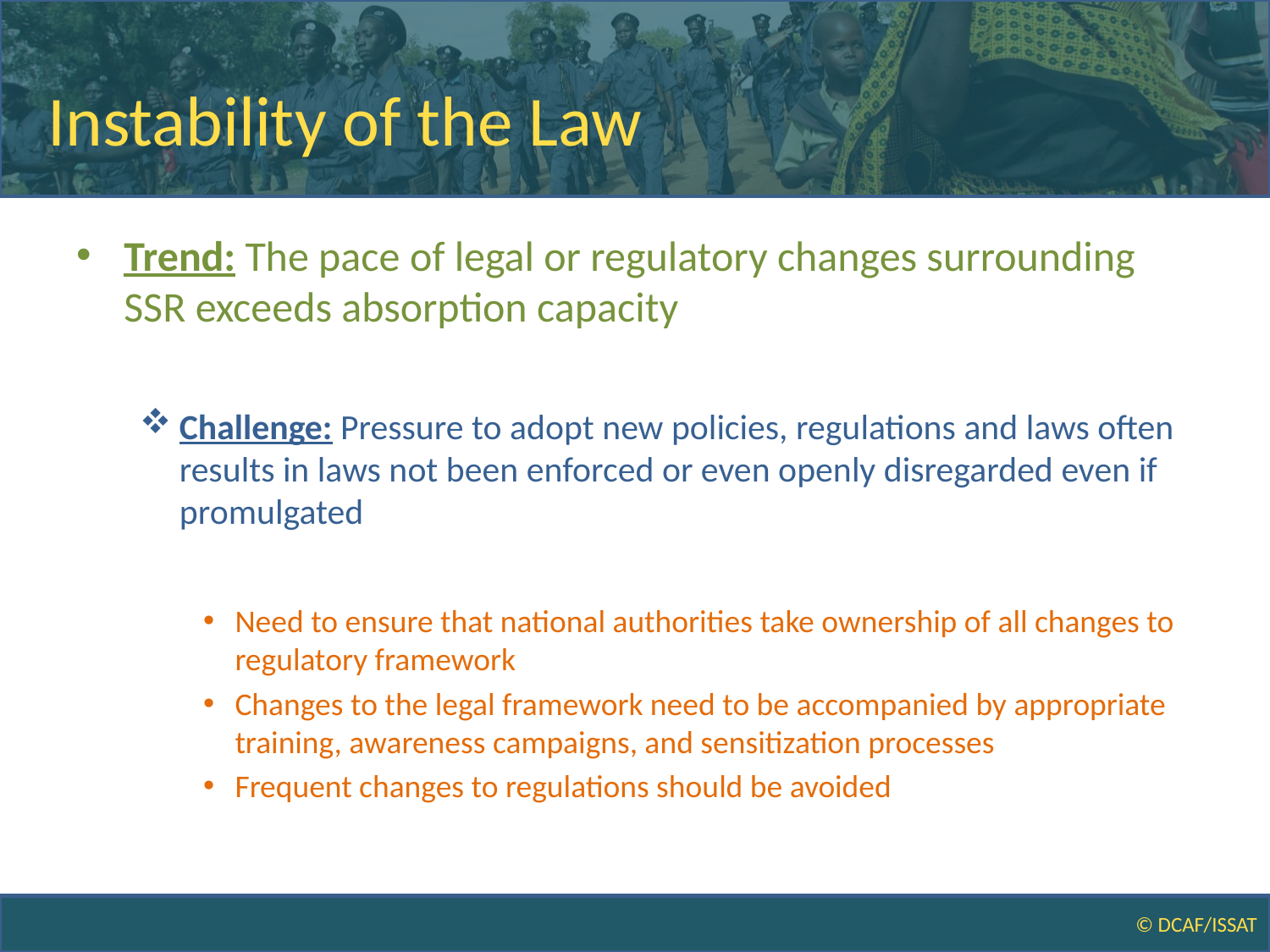

# Instability of the Law
Trend: The pace of legal or regulatory changes surrounding SSR exceeds absorption capacity

Challenge: Pressure to adopt new policies, regulations and laws often results in laws not been enforced or even openly disregarded even if promulgated

Need to ensure that national authorities take ownership of all changes to regulatory framework
Changes to the legal framework need to be accompanied by appropriate training, awareness campaigns, and sensitization processes
Frequent changes to regulations should be avoided